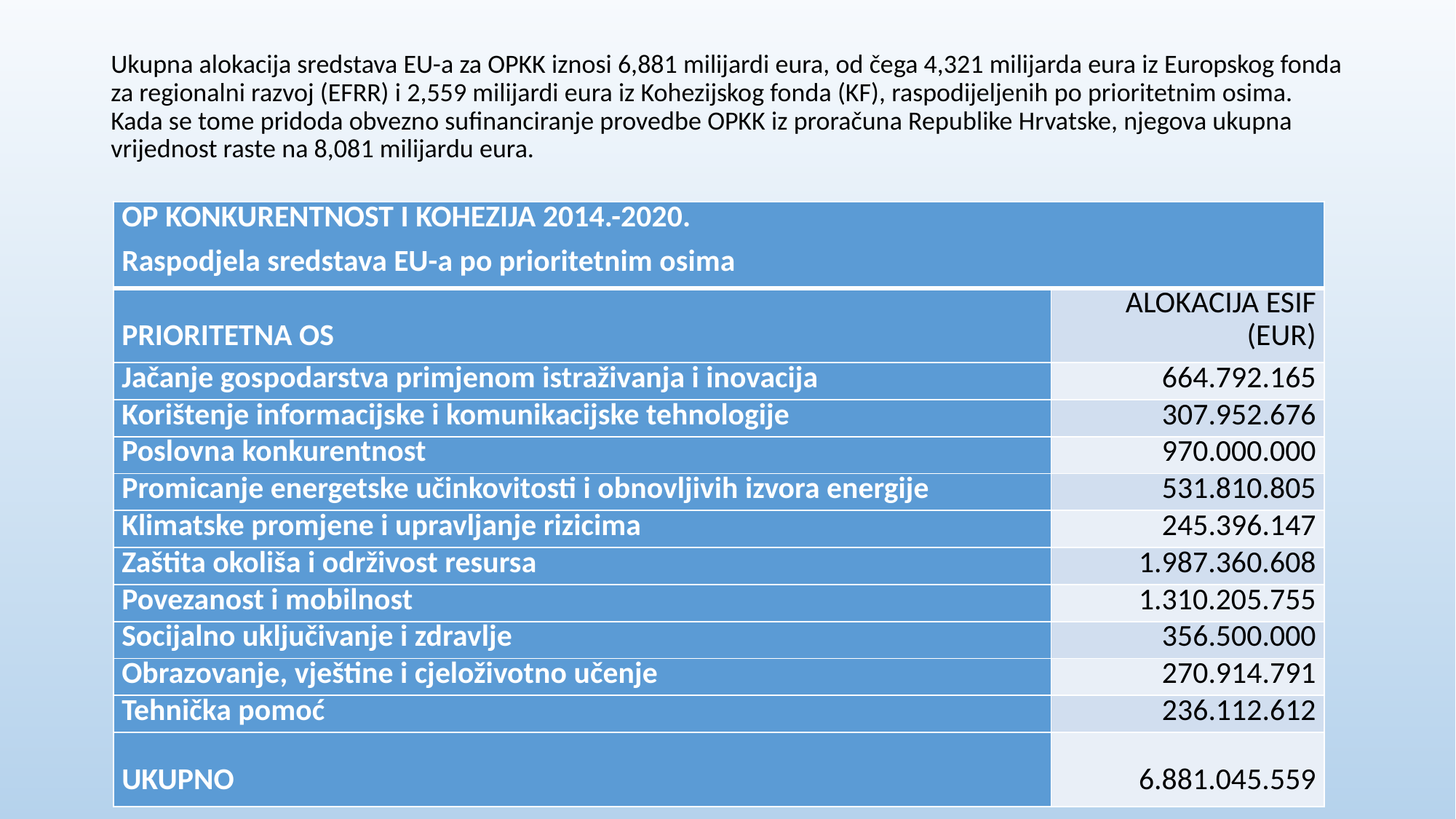

# Ukupna alokacija sredstava EU-a za OPKK iznosi 6,881 milijardi eura, od čega 4,321 milijarda eura iz Europskog fonda za regionalni razvoj (EFRR) i 2,559 milijardi eura iz Kohezijskog fonda (KF), raspodijeljenih po prioritetnim osima. Kada se tome pridoda obvezno sufinanciranje provedbe OPKK iz proračuna Republike Hrvatske, njegova ukupna vrijednost raste na 8,081 milijardu eura.
| OP KONKURENTNOST I KOHEZIJA 2014.-2020. Raspodjela sredstava EU-a po prioritetnim osima |  |
| --- | --- |
| PRIORITETNA OS | ALOKACIJA ESIF (EUR) |
| Jačanje gospodarstva primjenom istraživanja i inovacija | 664.792.165 |
| Korištenje informacijske i komunikacijske tehnologije | 307.952.676 |
| Poslovna konkurentnost | 970.000.000 |
| Promicanje energetske učinkovitosti i obnovljivih izvora energije | 531.810.805 |
| Klimatske promjene i upravljanje rizicima | 245.396.147 |
| Zaštita okoliša i održivost resursa | 1.987.360.608 |
| Povezanost i mobilnost | 1.310.205.755 |
| Socijalno uključivanje i zdravlje | 356.500.000 |
| Obrazovanje, vještine i cjeloživotno učenje | 270.914.791 |
| Tehnička pomoć | 236.112.612 |
| UKUPNO | 6.881.045.559 |